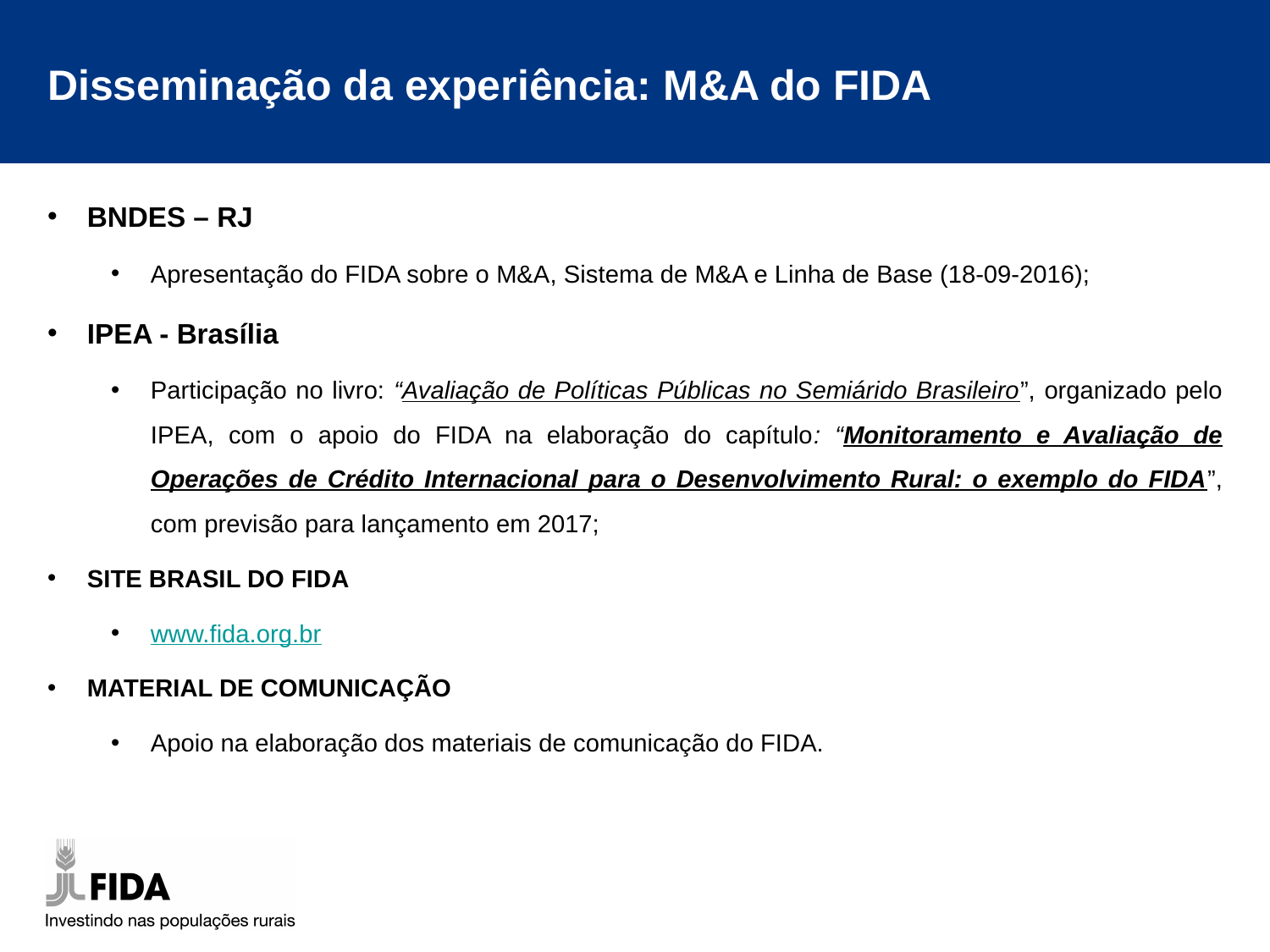

Disseminação da experiência: M&A do FIDA
BNDES – RJ
Apresentação do FIDA sobre o M&A, Sistema de M&A e Linha de Base (18-09-2016);
IPEA - Brasília
Participação no livro: “Avaliação de Políticas Públicas no Semiárido Brasileiro”, organizado pelo IPEA, com o apoio do FIDA na elaboração do capítulo: “Monitoramento e Avaliação de Operações de Crédito Internacional para o Desenvolvimento Rural: o exemplo do FIDA”, com previsão para lançamento em 2017;
SITE BRASIL DO FIDA
www.fida.org.br
MATERIAL DE COMUNICAÇÃO
Apoio na elaboração dos materiais de comunicação do FIDA.